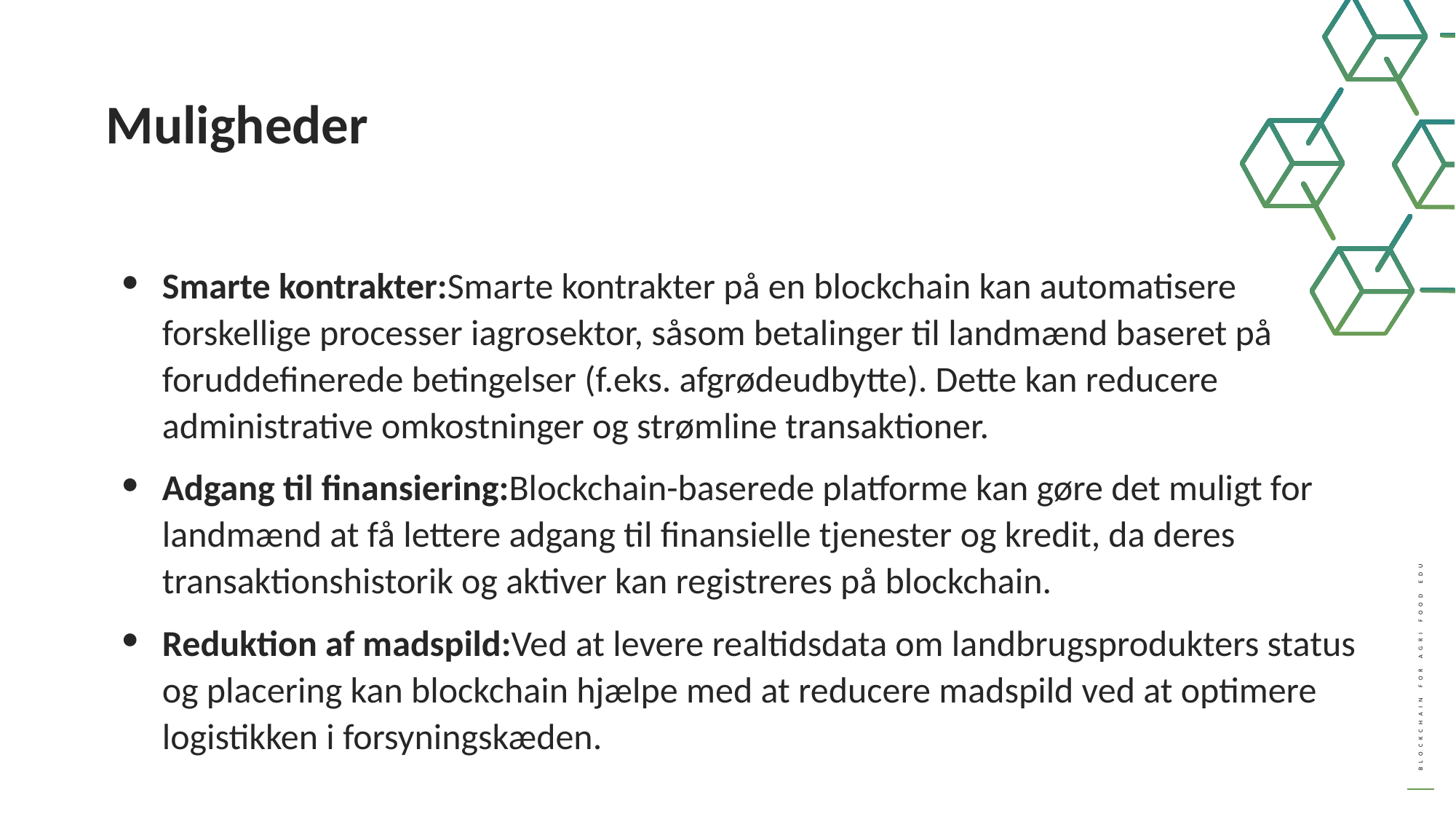

Muligheder
Smarte kontrakter:Smarte kontrakter på en blockchain kan automatisere forskellige processer iagrosektor, såsom betalinger til landmænd baseret på foruddefinerede betingelser (f.eks. afgrødeudbytte). Dette kan reducere administrative omkostninger og strømline transaktioner.
Adgang til finansiering:Blockchain-baserede platforme kan gøre det muligt for landmænd at få lettere adgang til finansielle tjenester og kredit, da deres transaktionshistorik og aktiver kan registreres på blockchain.
Reduktion af madspild:Ved at levere realtidsdata om landbrugsprodukters status og placering kan blockchain hjælpe med at reducere madspild ved at optimere logistikken i forsyningskæden.